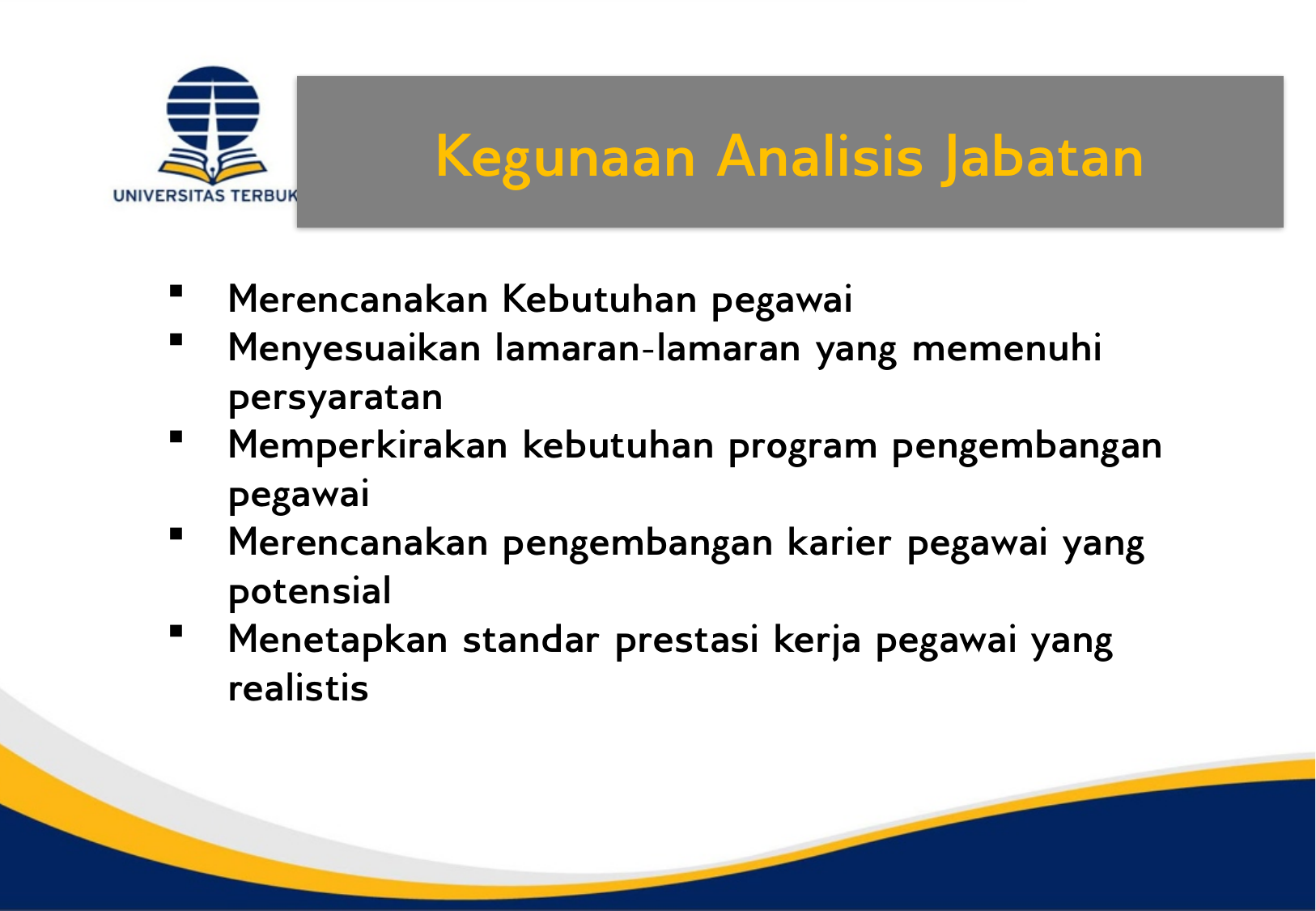

Kegunaan Analisis Jabatan
Merencanakan Kebutuhan pegawai
Menyesuaikan lamaran-lamaran yang memenuhi persyaratan
Memperkirakan kebutuhan program pengembangan pegawai
Merencanakan pengembangan karier pegawai yang potensial
Menetapkan standar prestasi kerja pegawai yang realistis